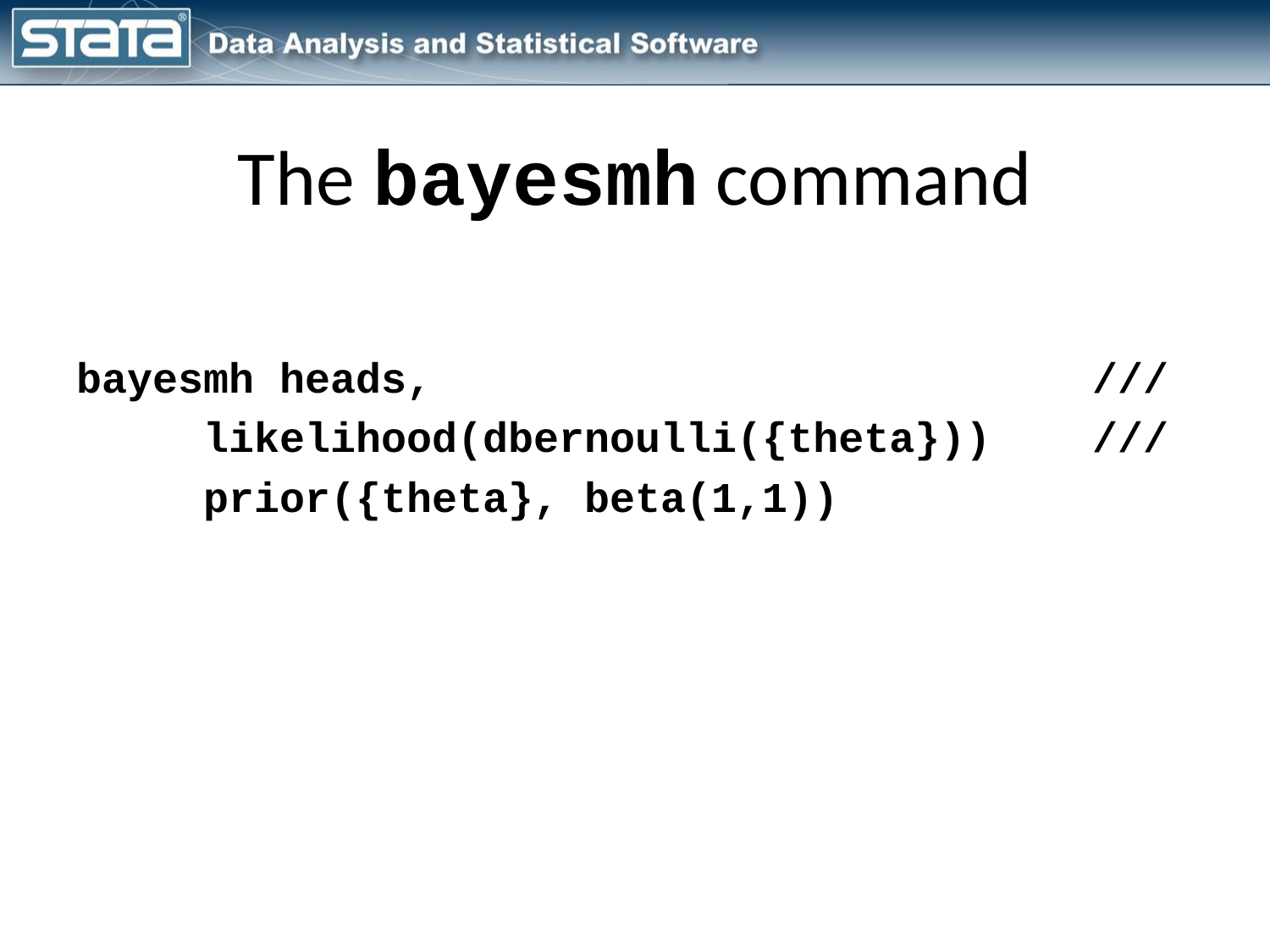

# The bayesmh command

bayesmh heads,						///
	likelihood(dbernoulli({theta}))	///
	prior({theta}, beta(1,1))